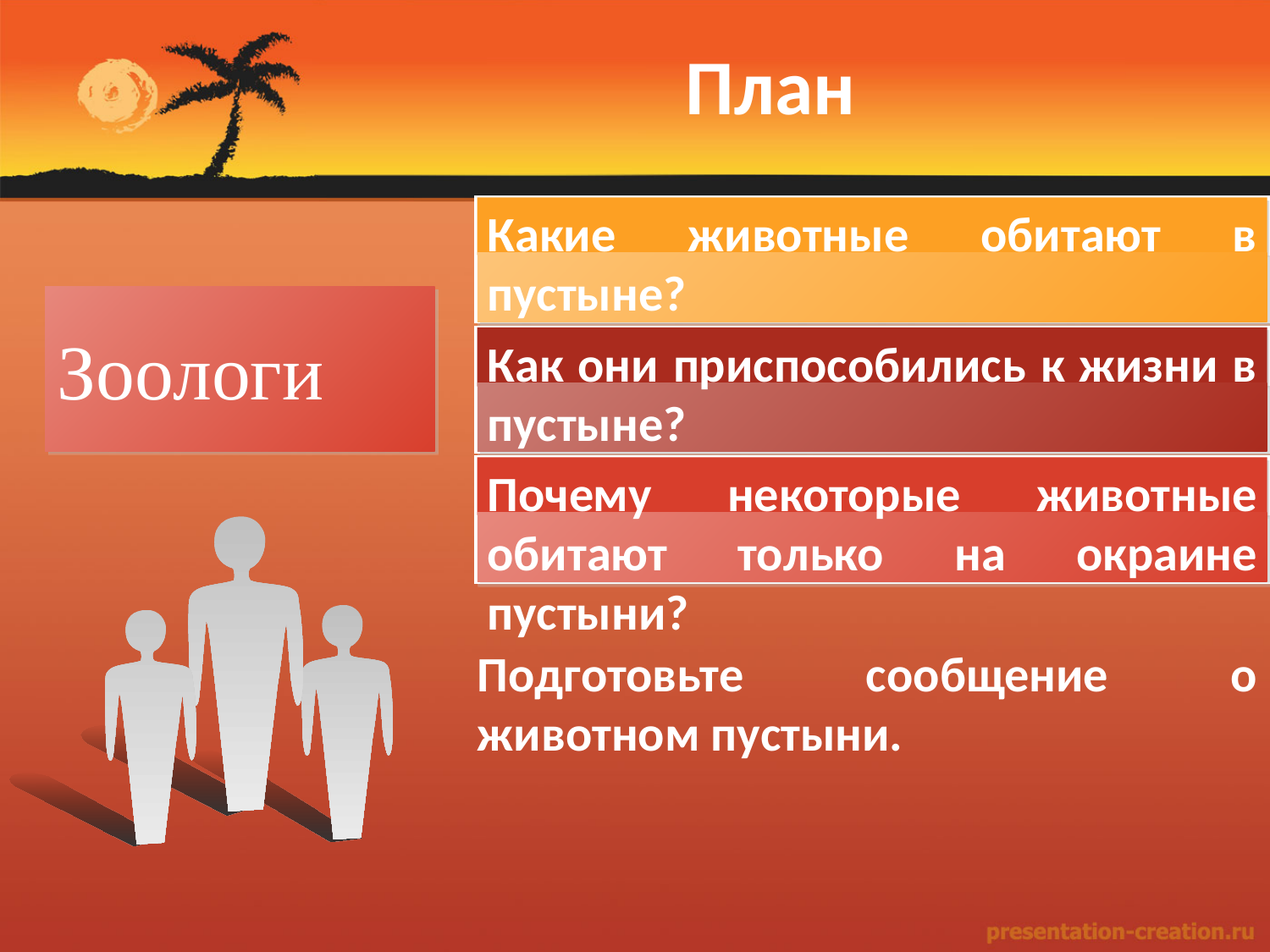

# План

Какие животные обитают в пустыне?
Зоологи

Как они приспособились к жизни в пустыне?

Почему некоторые животные обитают только на окраине пустыни?

Подготовьте сообщение о животном пустыни.